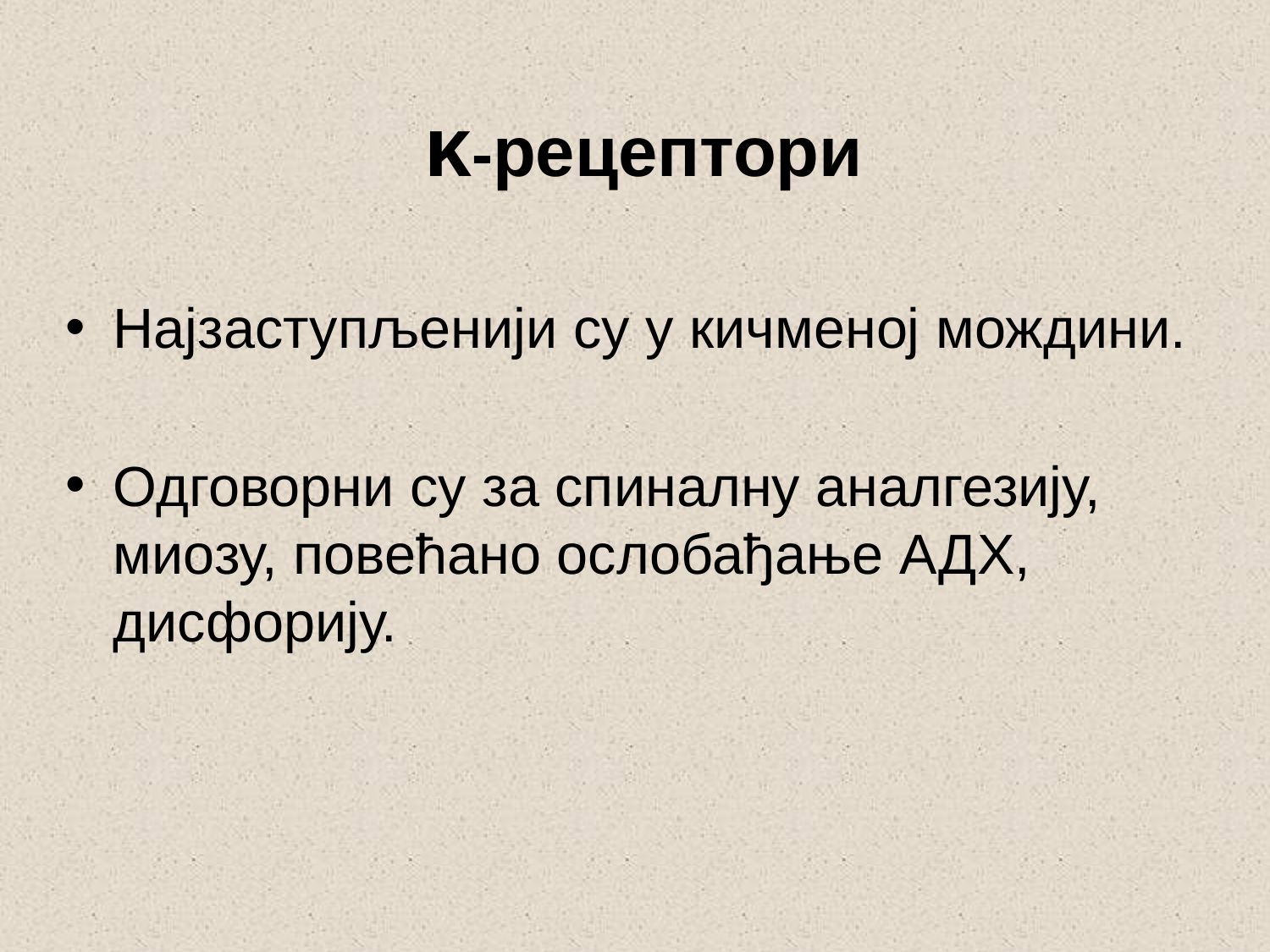

# κ-рецептори
Најзаступљенији су у кичменој мождини.

Одговорни су за спиналну аналгезију, миозу, повећано ослобађање АДХ, дисфорију.